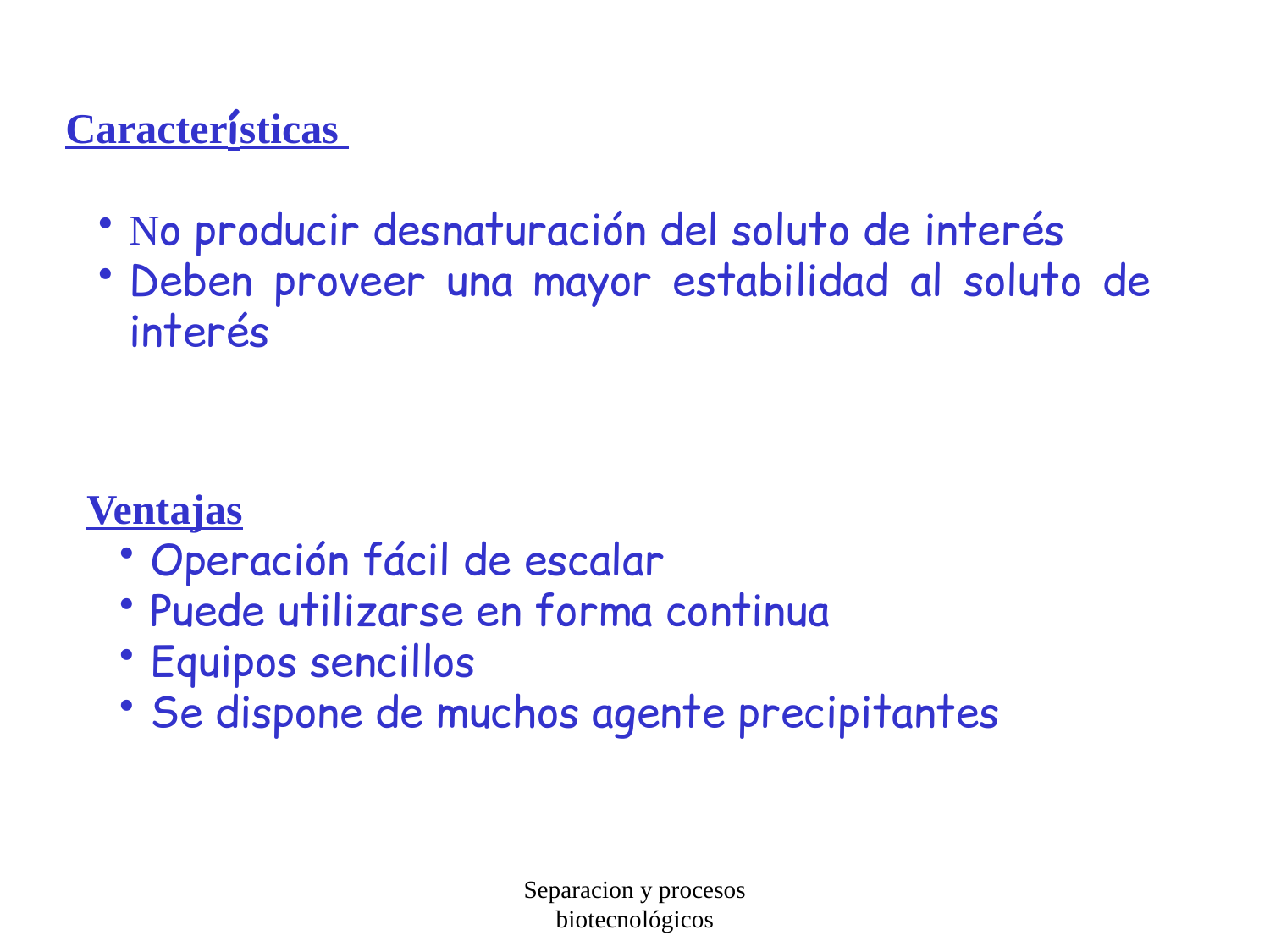

Características

No producir desnaturación del soluto de interés
Deben proveer una mayor estabilidad al soluto de interés
Ventajas
Operación fácil de escalar
Puede utilizarse en forma continua
Equipos sencillos
Se dispone de muchos agente precipitantes

Separacion y procesos biotecnológicos